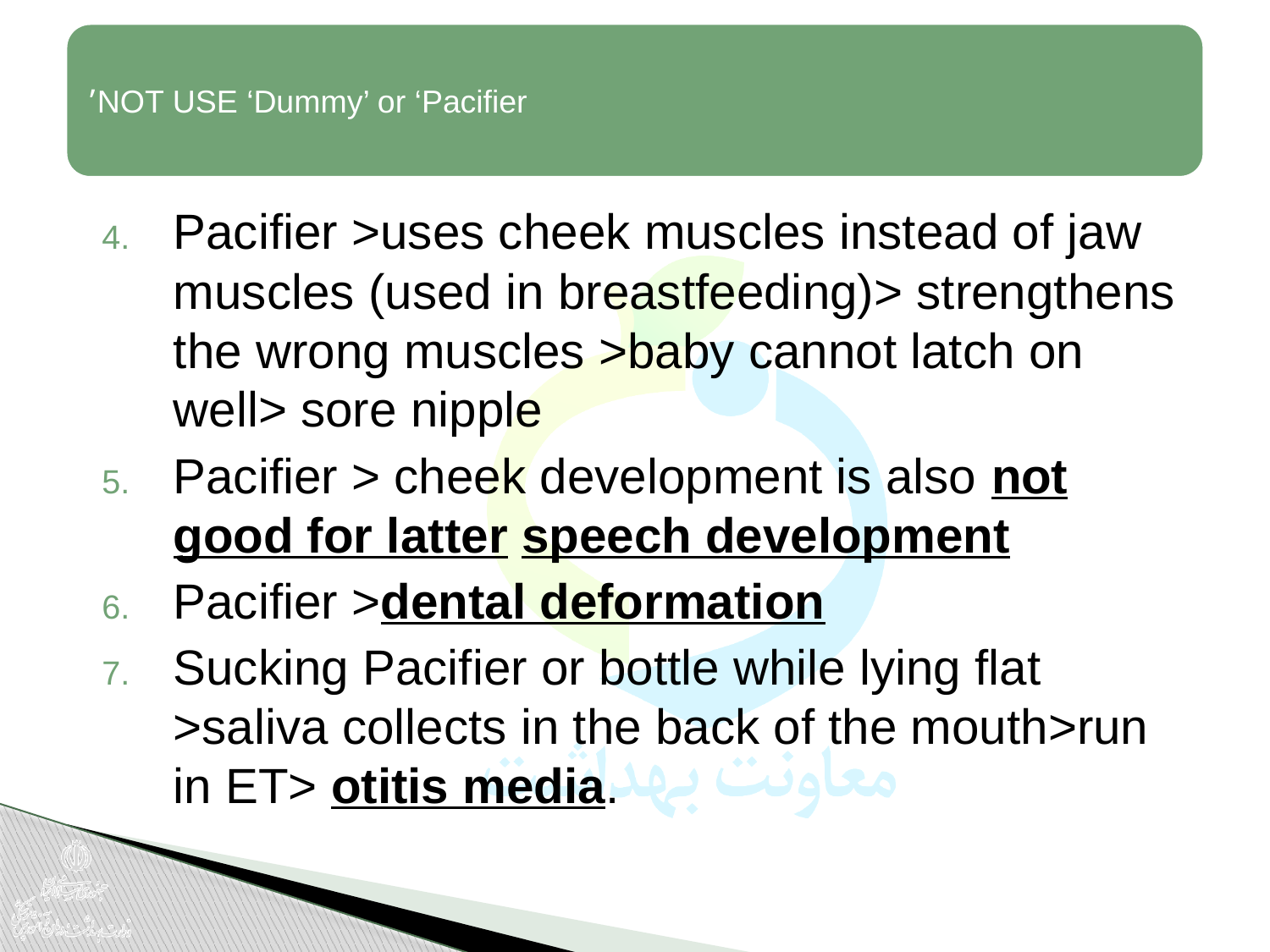

Pacifier >uses cheek muscles instead of jaw muscles (used in breastfeeding)> strengthens the wrong muscles >baby cannot latch on well> sore nipple
Pacifier > cheek development is also not good for latter speech development
Pacifier >dental deformation
Sucking Pacifier or bottle while lying flat >saliva collects in the back of the mouth>run in ET> otitis media.